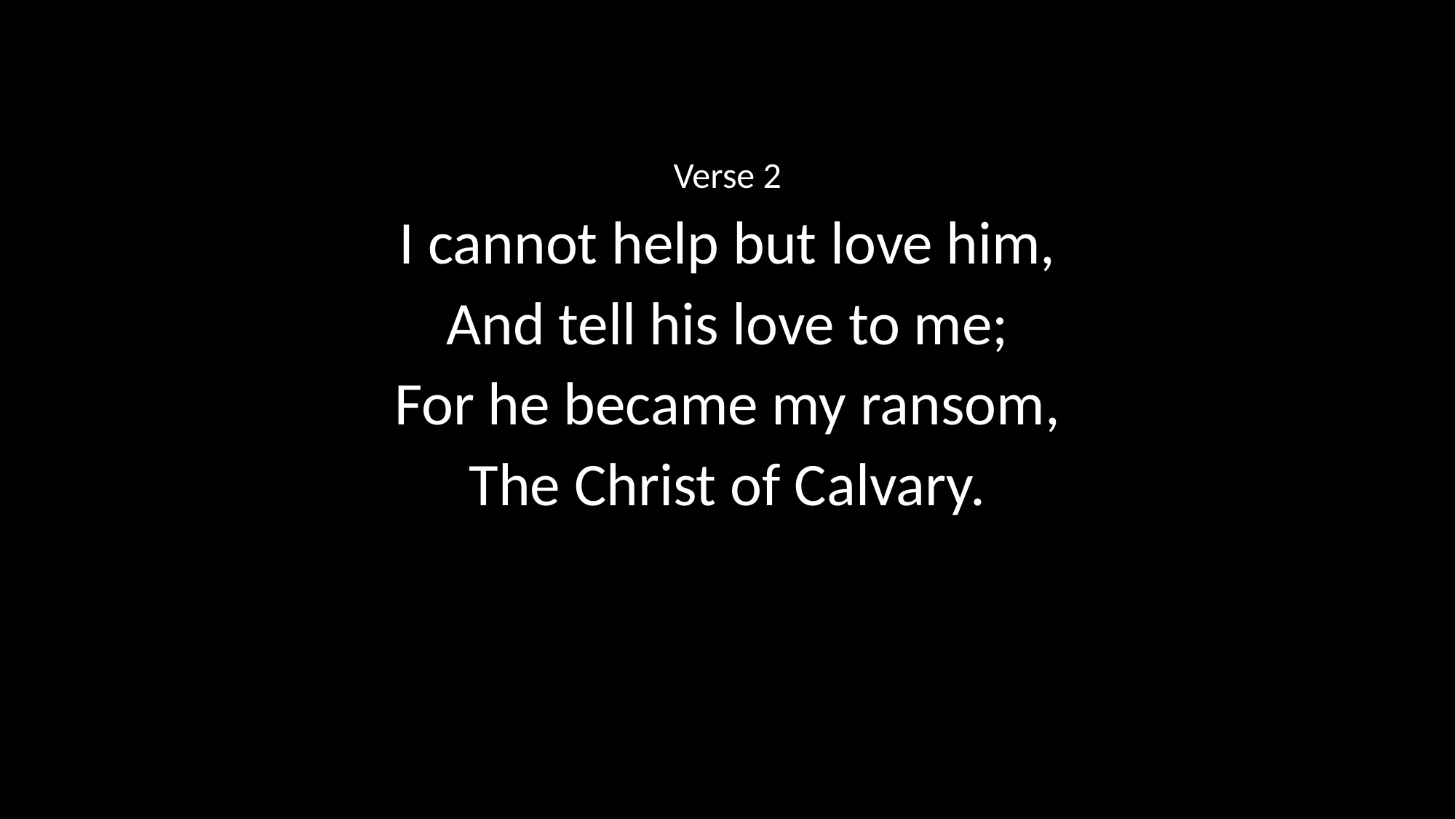

Verse 2
I cannot help but love him,
And tell his love to me;
For he became my ransom,
The Christ of Calvary.